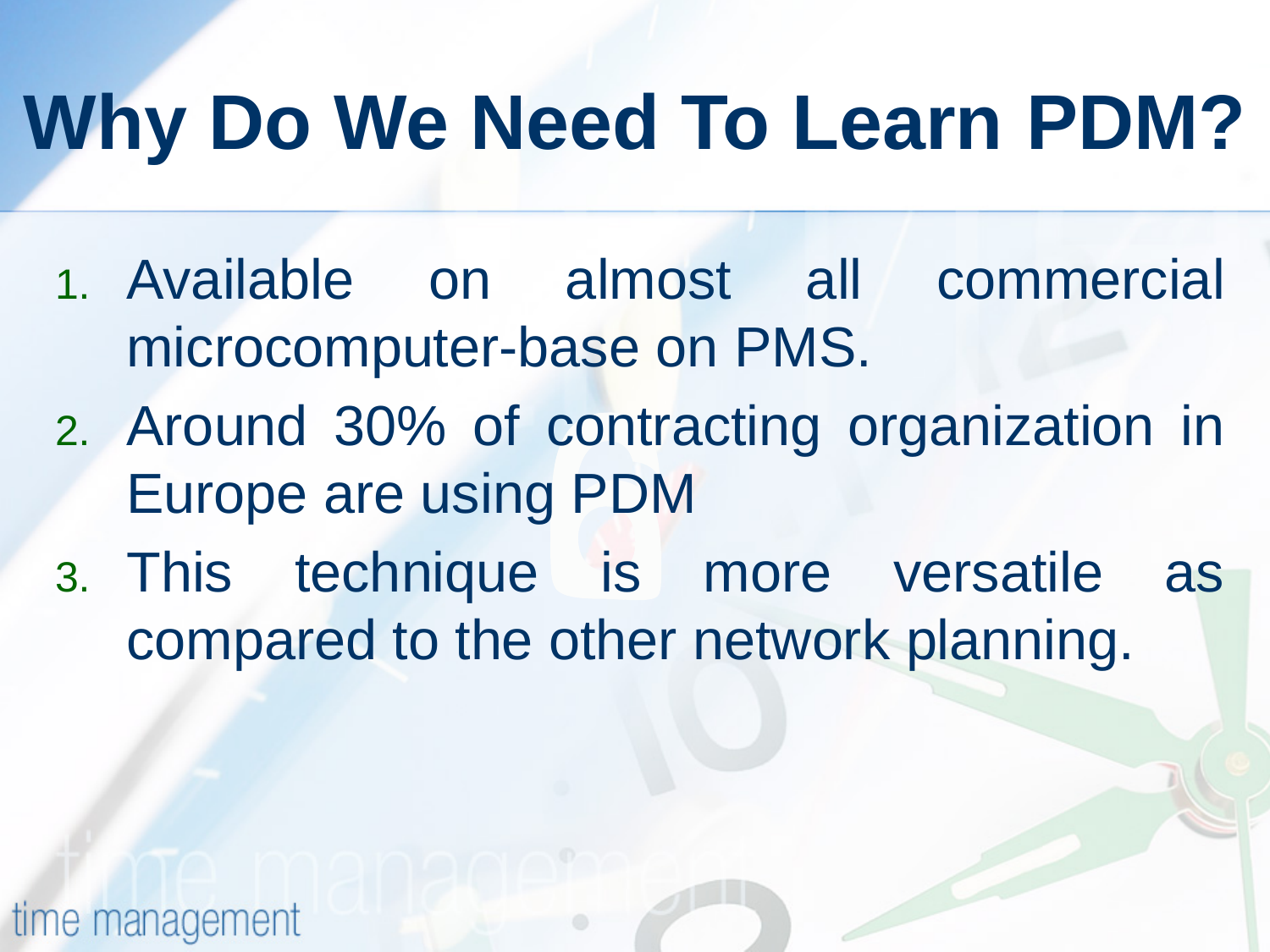

# Why Do We Need To Learn PDM?
Available on almost all commercial microcomputer-base on PMS.
Around 30% of contracting organization in Europe are using PDM
This technique is more versatile as compared to the other network planning.

6